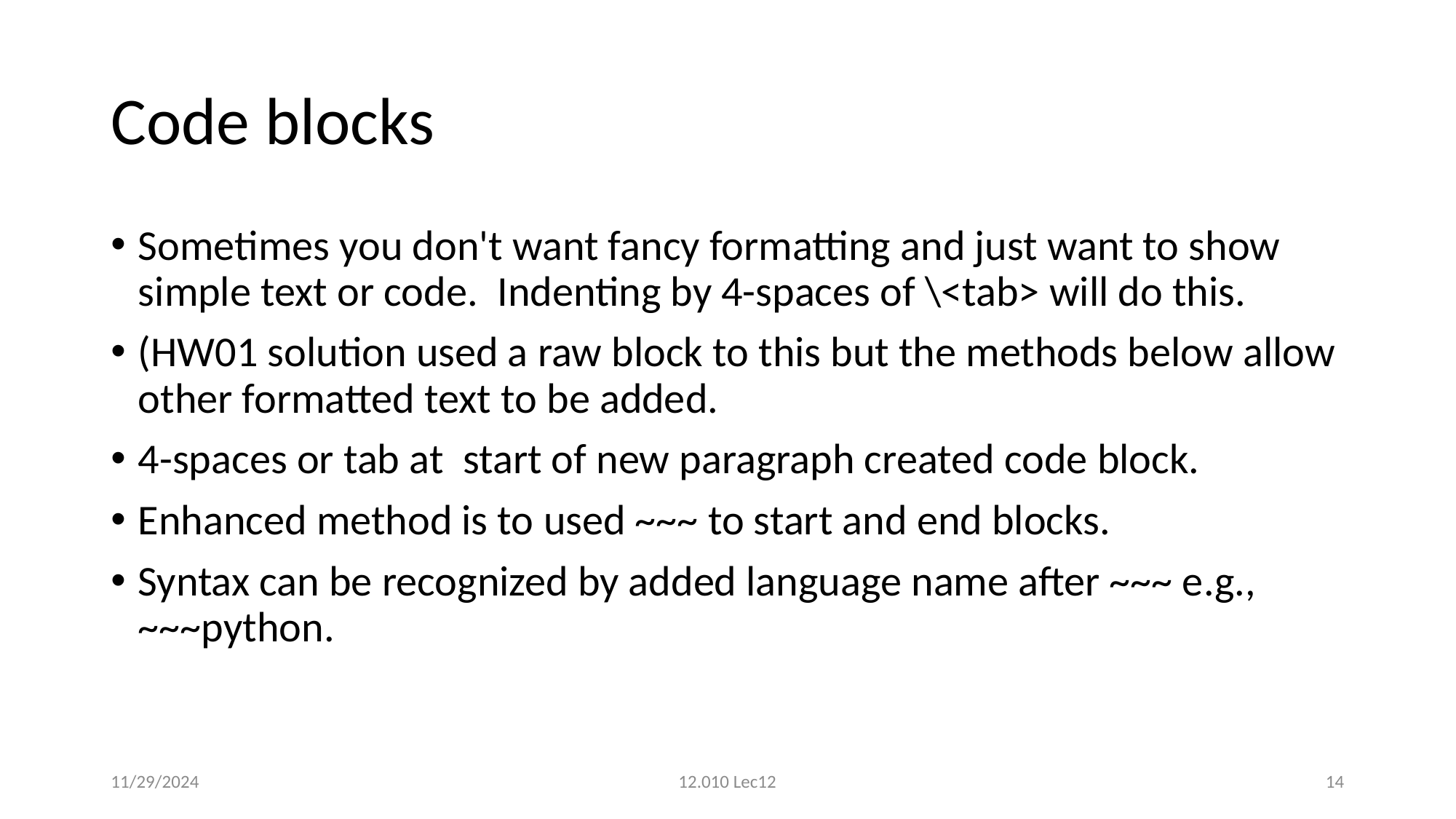

# Code blocks
Sometimes you don't want fancy formatting and just want to show simple text or code.  Indenting by 4-spaces of \<tab> will do this.
(HW01 solution used a raw block to this but the methods below allow other formatted text to be added.
4-spaces or tab at  start of new paragraph created code block.
Enhanced method is to used ~~~ to start and end blocks.
Syntax can be recognized by added language name after ~~~ e.g., ~~~python.

11/29/2024
12.010 Lec12
14